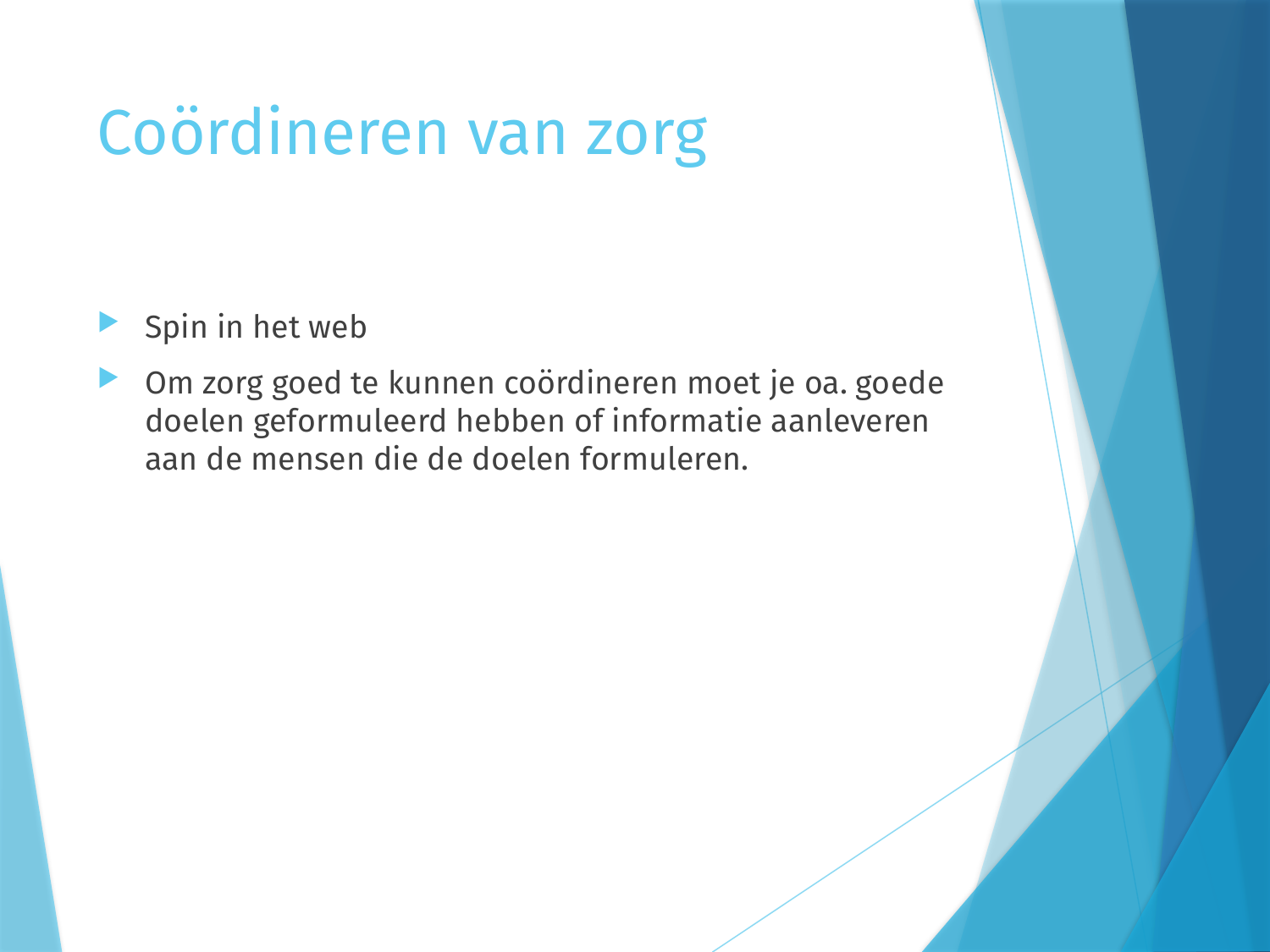

# Coördineren van zorg
Spin in het web
Om zorg goed te kunnen coördineren moet je oa. goede doelen geformuleerd hebben of informatie aanleveren aan de mensen die de doelen formuleren.